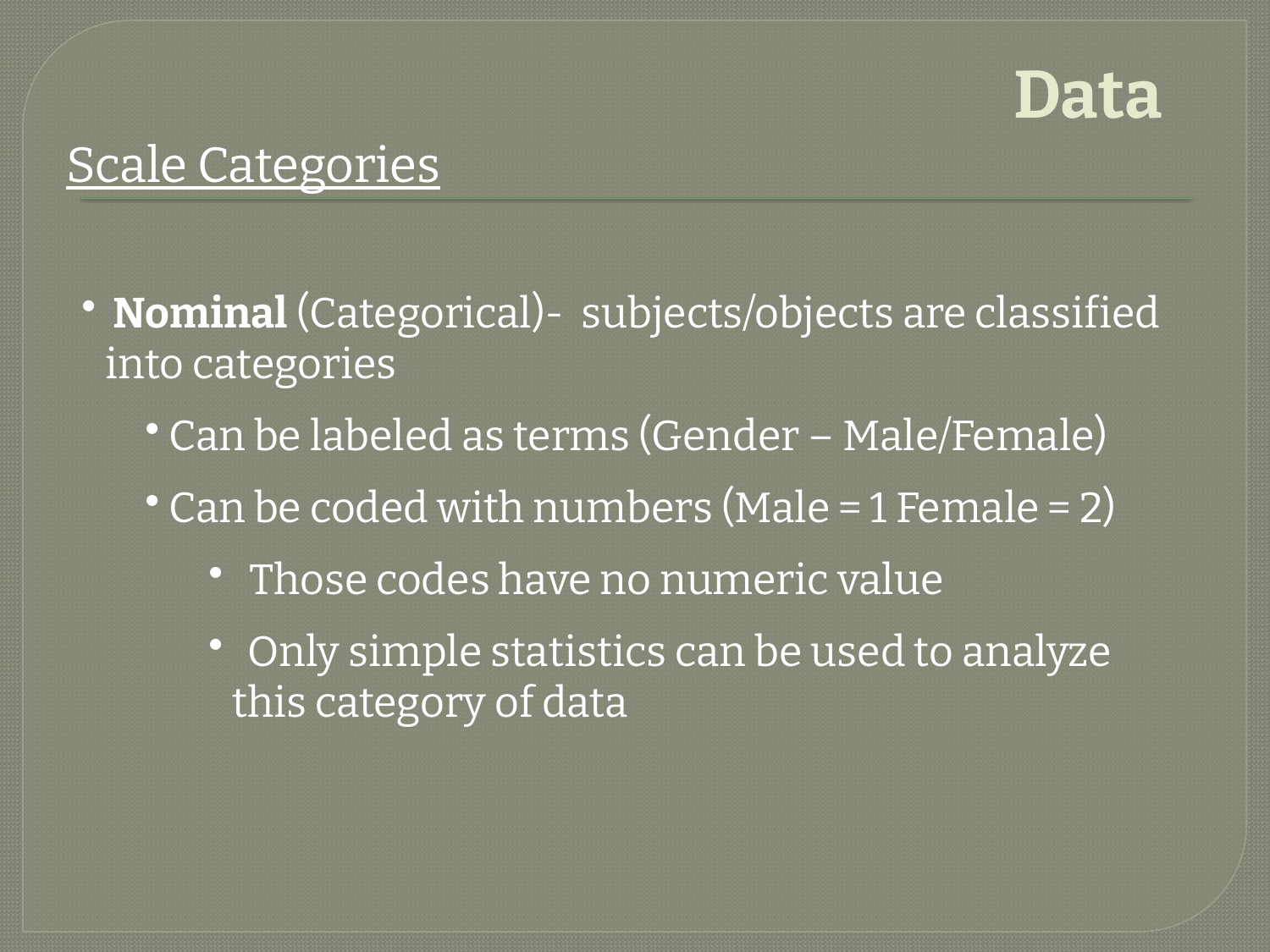

# Data
Scale Categories

 Nominal (Categorical)-  subjects/objects are classified into categories
Can be labeled as terms (Gender – Male/Female)
Can be coded with numbers (Male = 1 Female = 2)
  Those codes have no numeric value
  Only simple statistics can be used to analyze this category of data